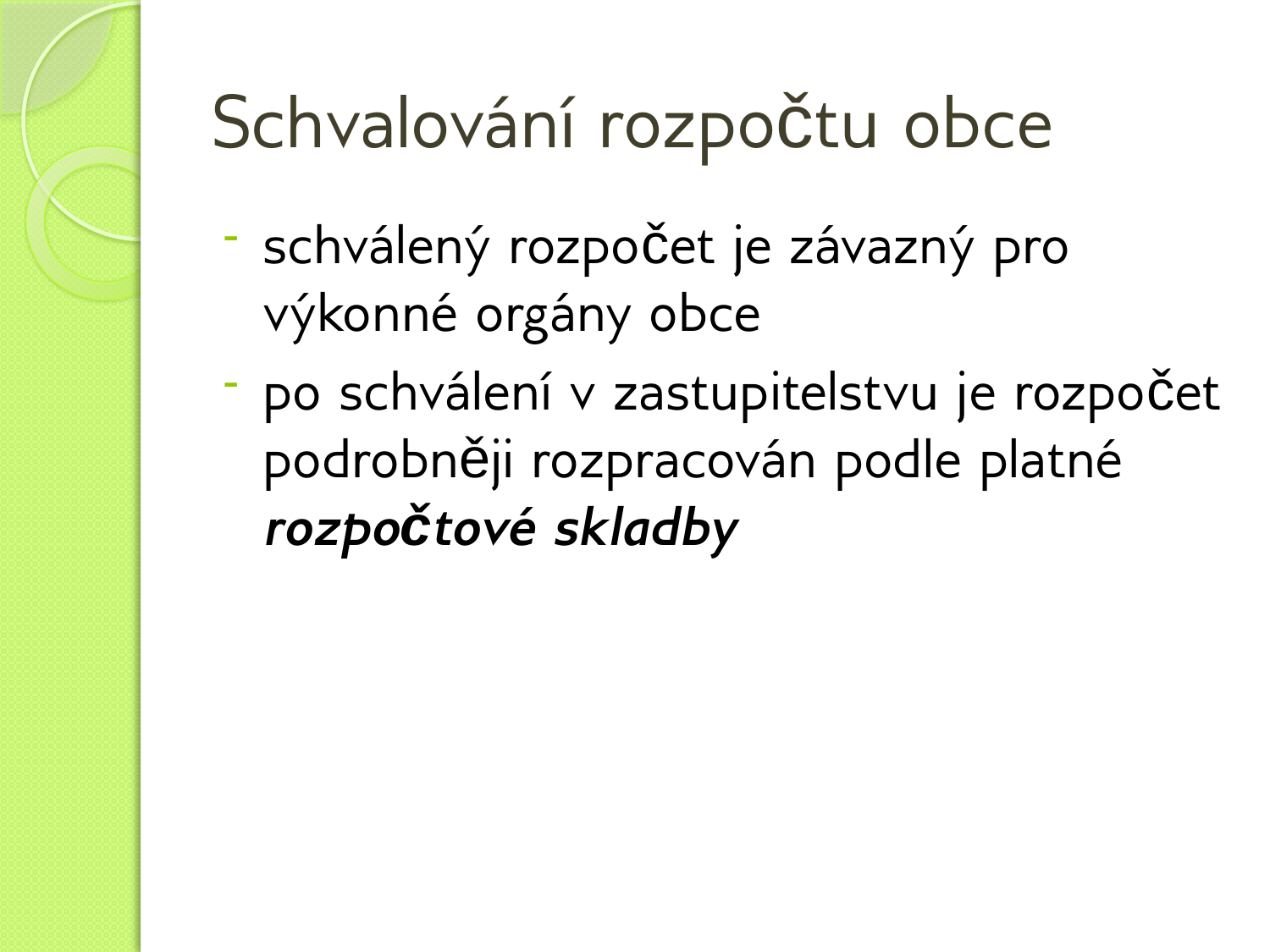

# Schvalování rozpočtu obce
schválený rozpočet je závazný pro výkonné orgány obce
po schválení v zastupitelstvu je rozpočet podrobněji rozpracován podle platné rozpočtové skladby